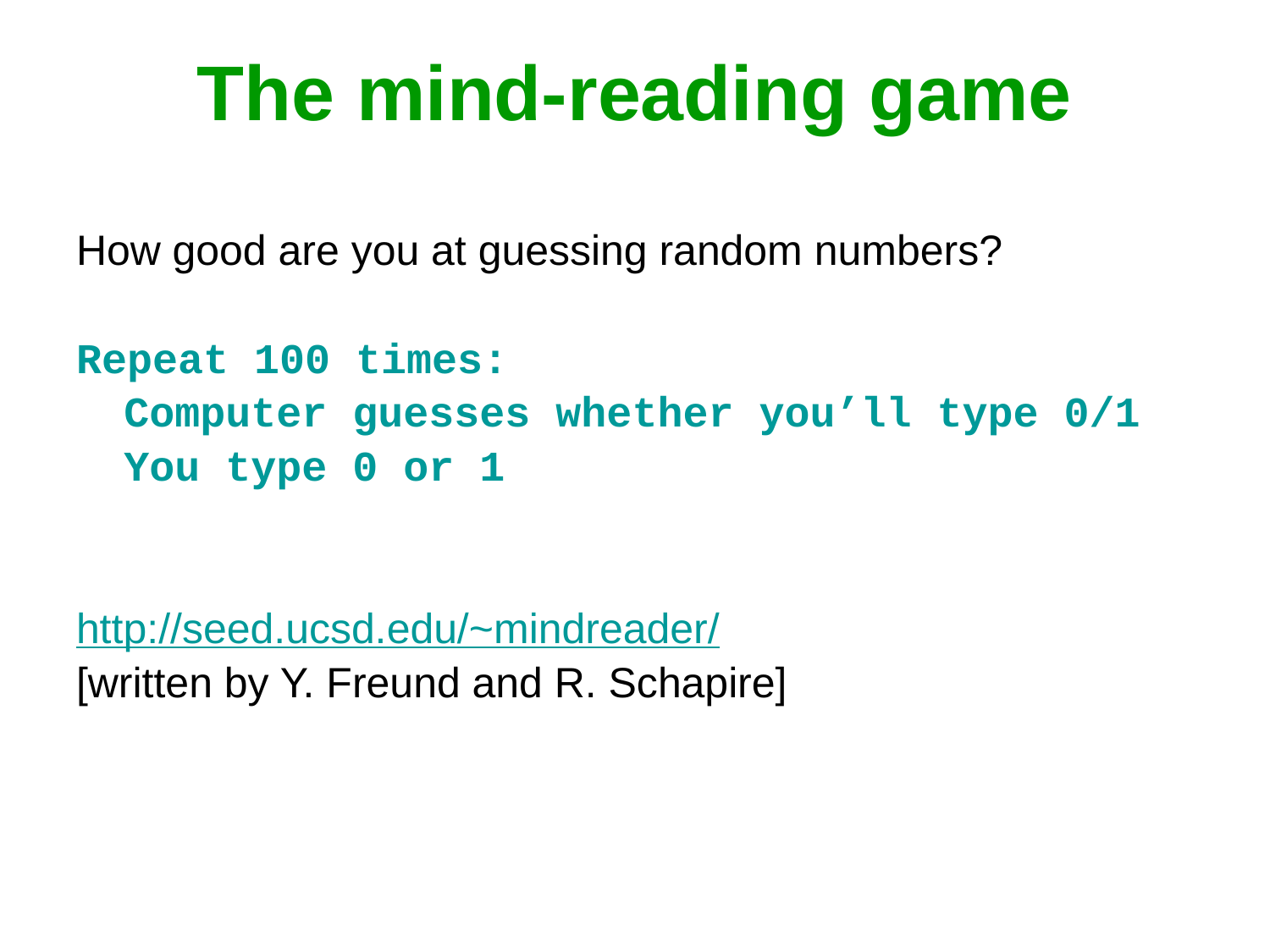

# The mind-reading game
How good are you at guessing random numbers?

Repeat 100 times:
	Computer guesses whether you’ll type 0/1
	You type 0 or 1

http://seed.ucsd.edu/~mindreader/
[written by Y. Freund and R. Schapire]